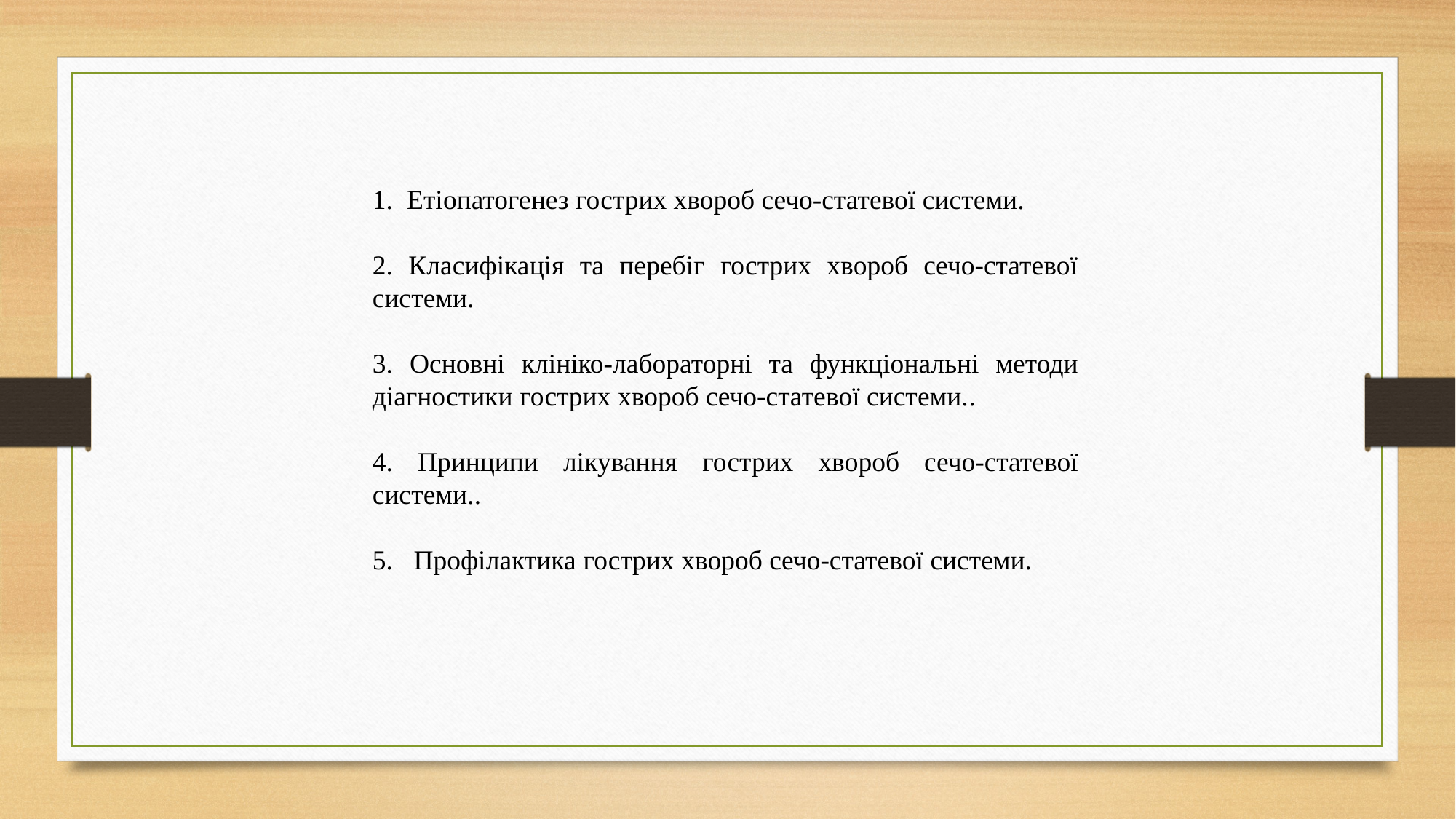

1.  Етіопатогенез гострих хвороб сечо-статевої системи.

2. Класифікація та перебіг гострих хвороб сечо-статевої системи.

3. Основні клініко-лабораторні та функціональні методи діагностики гострих хвороб сечо-статевої системи..

4. Принципи лікування гострих хвороб сечо-статевої системи..

5.   Профілактика гострих хвороб сечо-статевої системи.